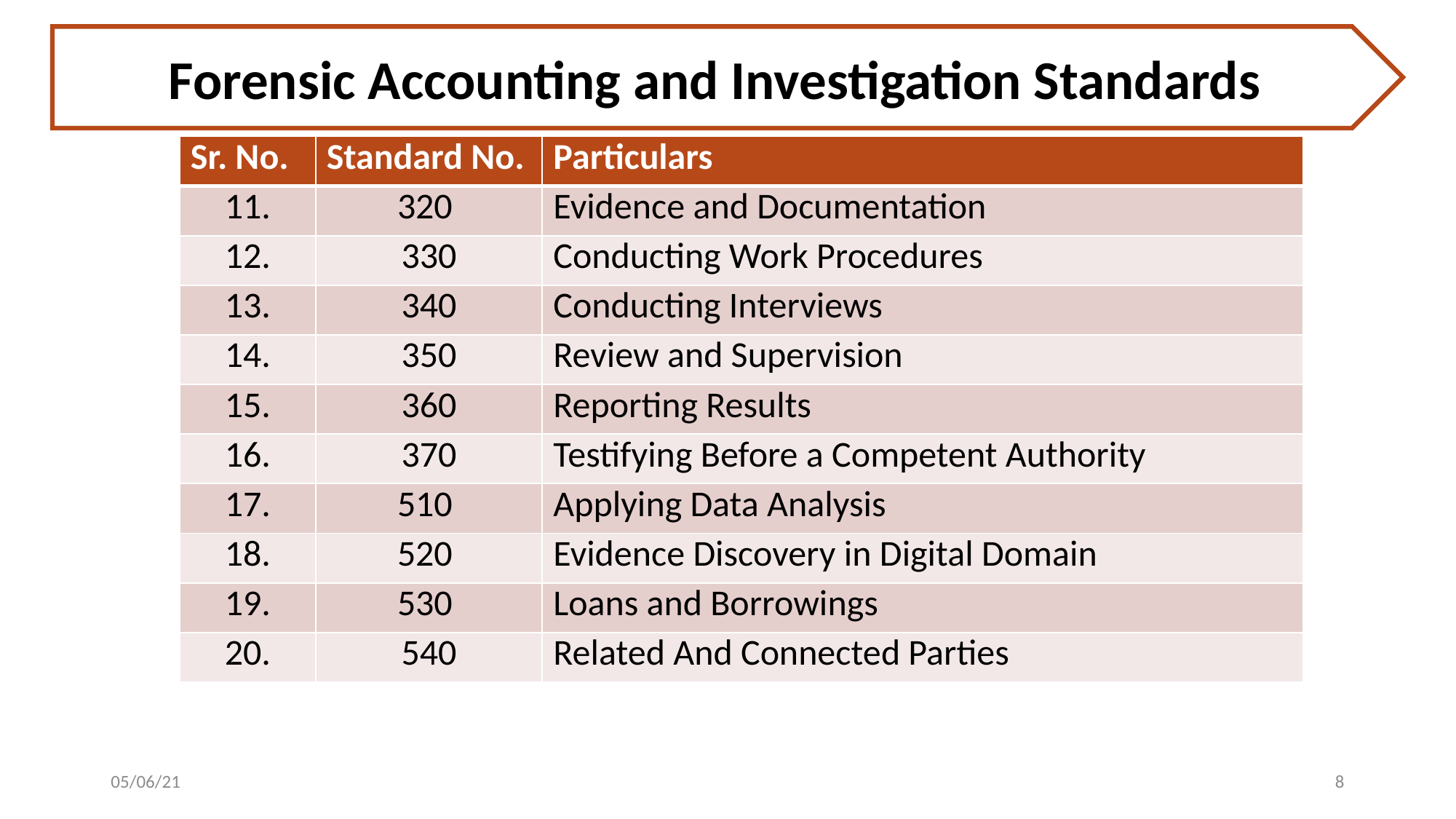

# .
Forensic Accounting and Investigation Standards
| Sr. No. | Standard No. | Particulars |
| --- | --- | --- |
| 11. | 320 | Evidence and Documentation |
| 12. | 330 | Conducting Work Procedures |
| 13. | 340 | Conducting Interviews |
| 14. | 350 | Review and Supervision |
| 15. | 360 | Reporting Results |
| 16. | 370 | Testifying Before a Competent Authority |
| 17. | 510 | Applying Data Analysis |
| 18. | 520 | Evidence Discovery in Digital Domain |
| 19. | 530 | Loans and Borrowings |
| 20. | 540 | Related And Connected Parties |
05/06/21
8